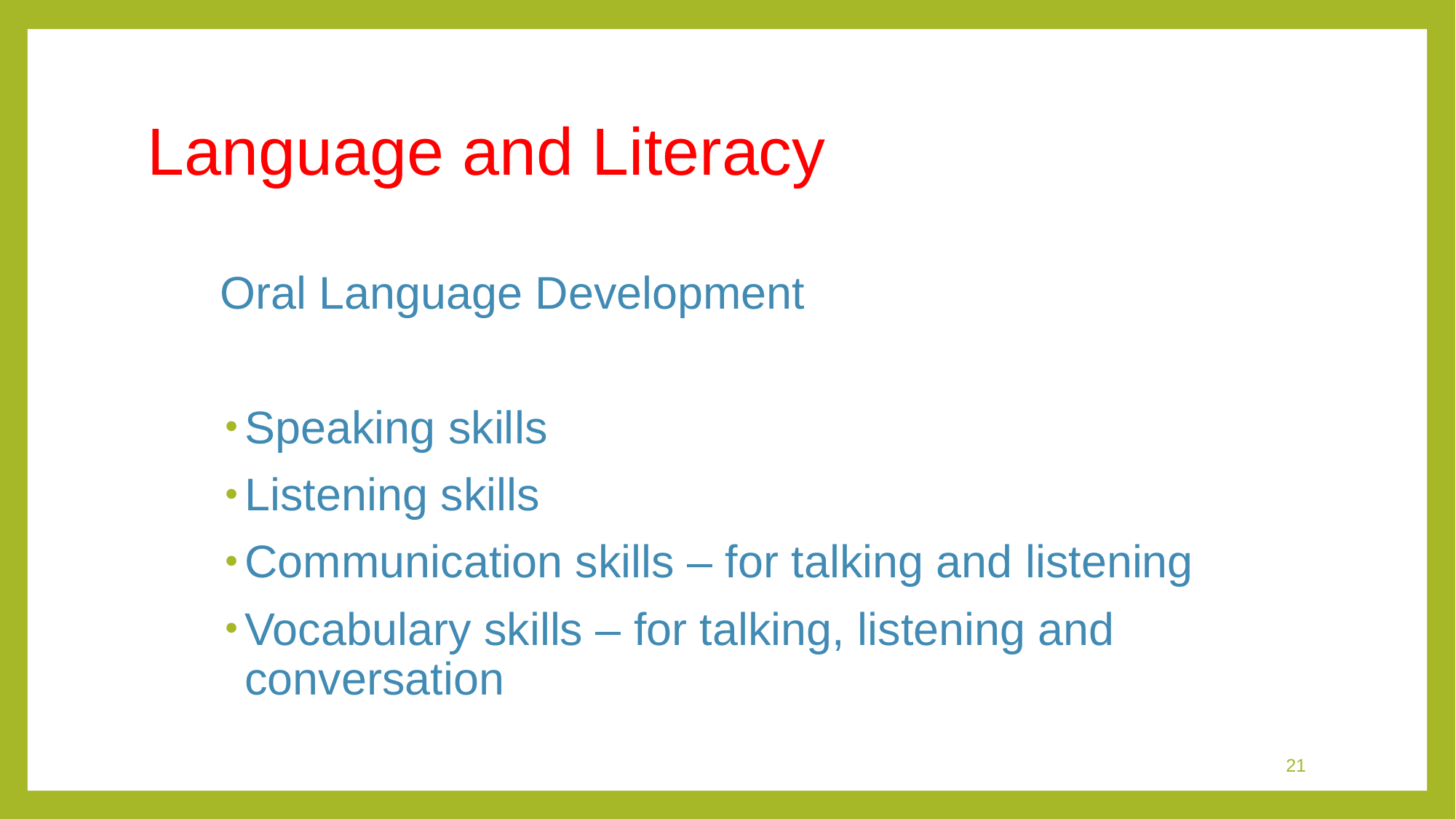

# Language and Literacy

Oral Language Development

Speaking skills
Listening skills
Communication skills – for talking and listening
Vocabulary skills – for talking, listening and conversation

21